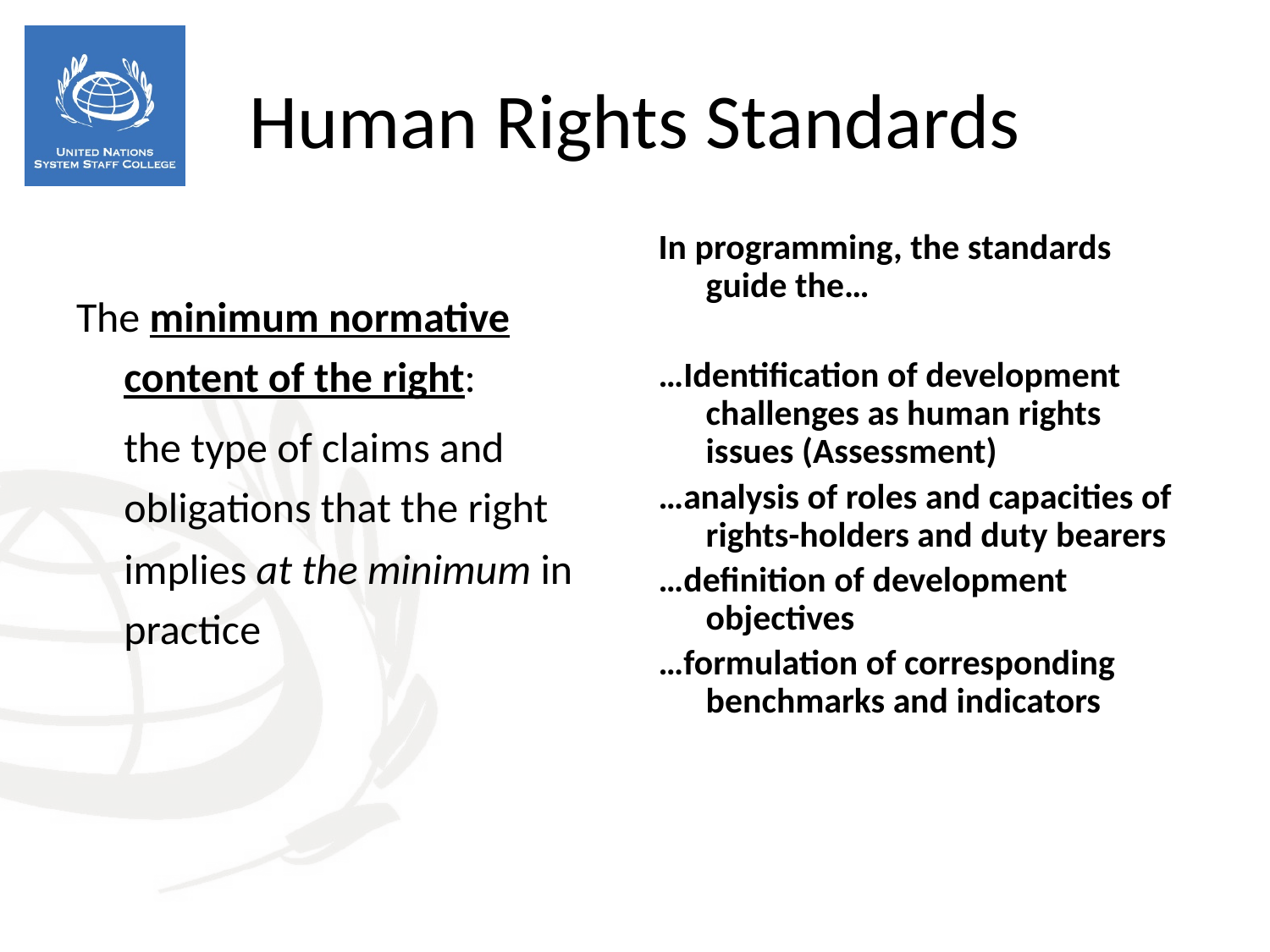

Human Rights Standards

The minimum normative content of the right:
	the type of claims and obligations that the right implies at the minimum in practice

In programming, the standards guide the…

…Identification of development challenges as human rights issues (Assessment)
…analysis of roles and capacities of rights-holders and duty bearers
…definition of development objectives
…formulation of corresponding benchmarks and indicators